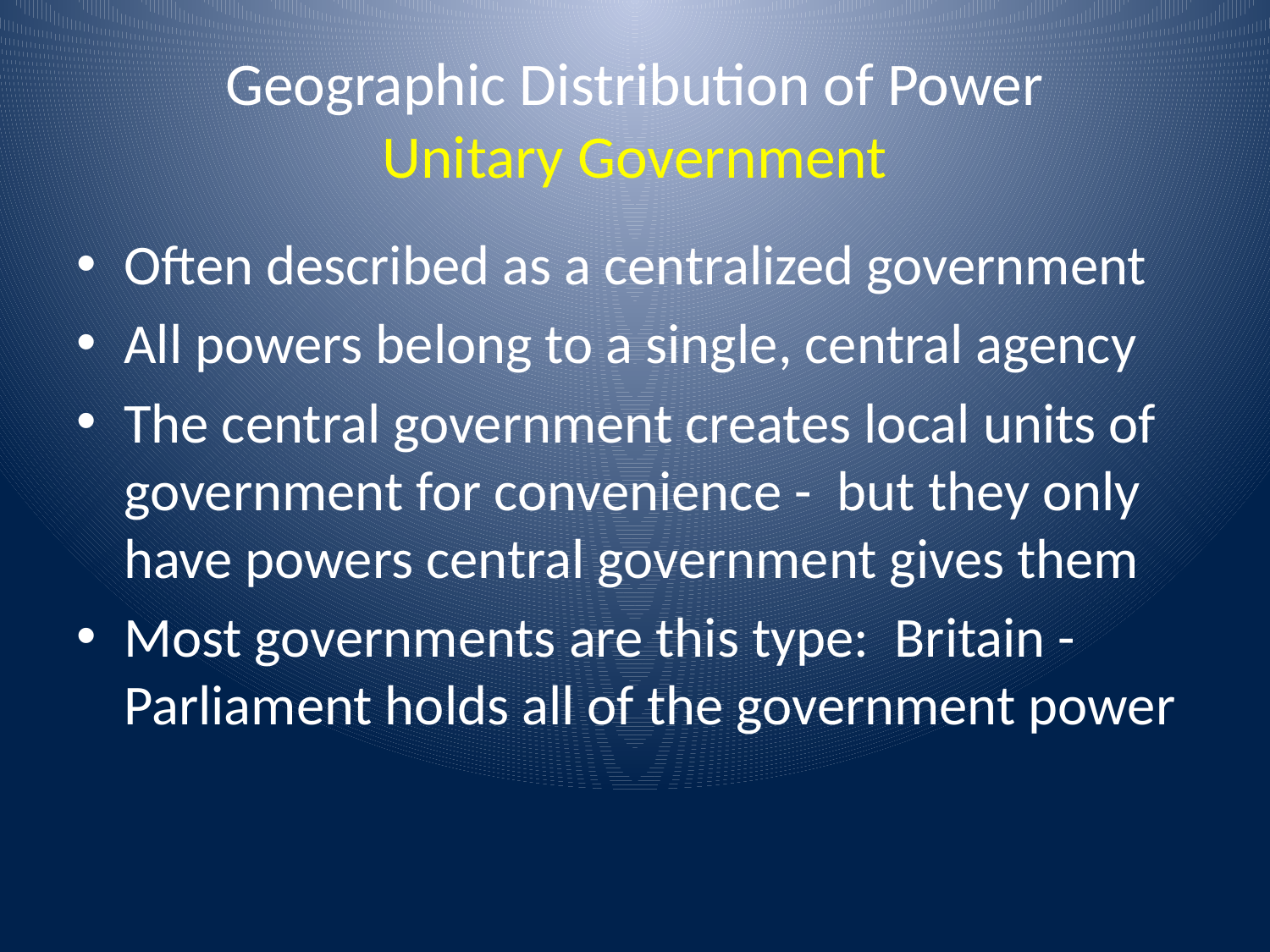

# Geographic Distribution of Power Unitary Government
Often described as a centralized government
All powers belong to a single, central agency
The central government creates local units of government for convenience -  but they only have powers central government gives them
Most governments are this type:  Britain - Parliament holds all of the government power